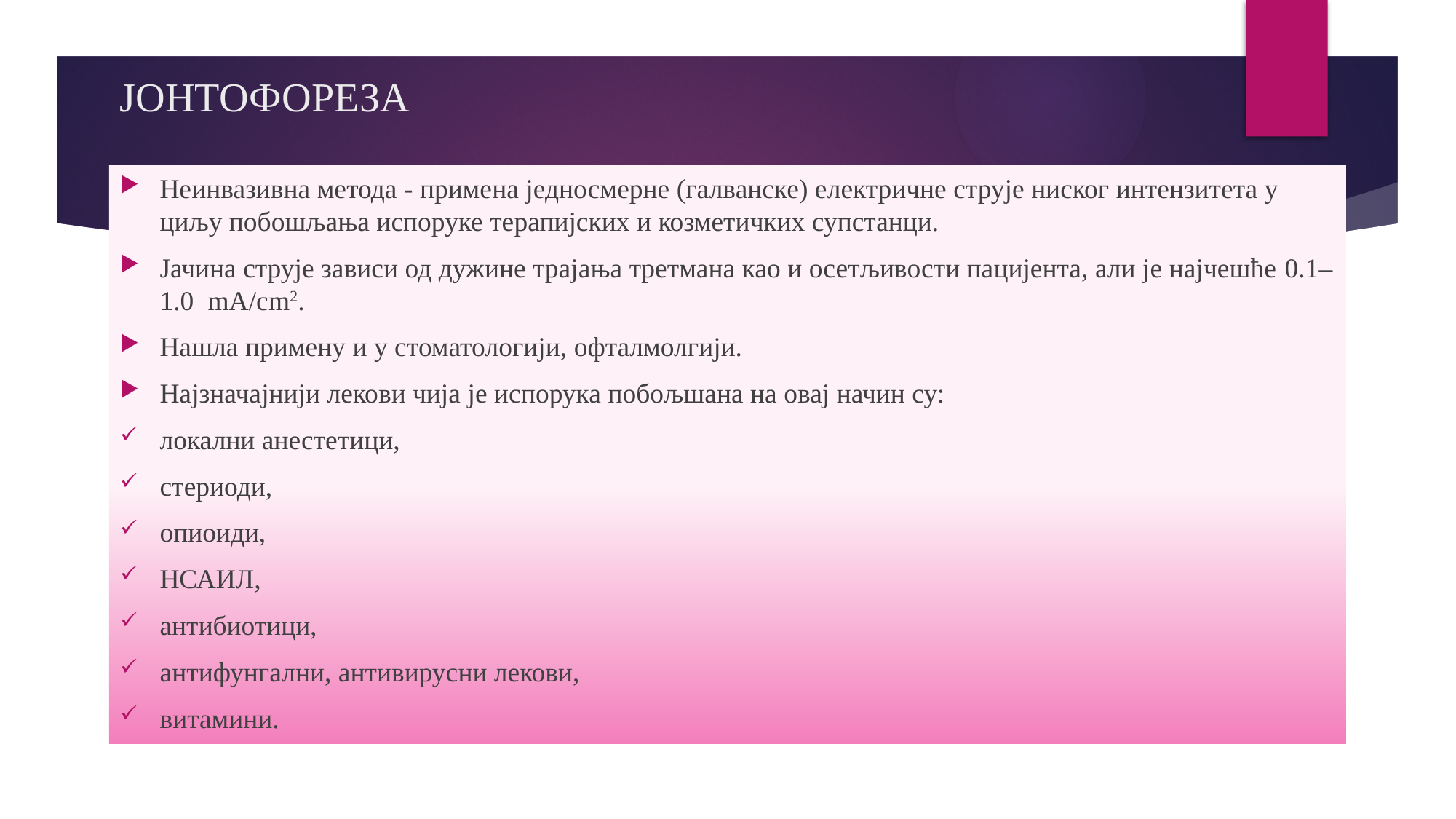

# ЈОНТОФОРЕЗА
Неинвазивна метода - примена једносмерне (галванске) електричне струје ниског интензитета у циљу побошљања испоруке терапијских и козметичких супстанци.
Јачина струје зависи од дужине трајања третмана као и осетљивости пацијента, али је најчешће 0.1–1.0  mA/cm2.
Нашла примену и у стоматологији, офталмолгији.
Најзначајнији лекови чија је испорука побољшана на овај начин су:
локални анестетици,
стериоди,
опиоиди,
НСАИЛ,
антибиотици,
aнтифунгални, антивирусни лекови,
витамини.